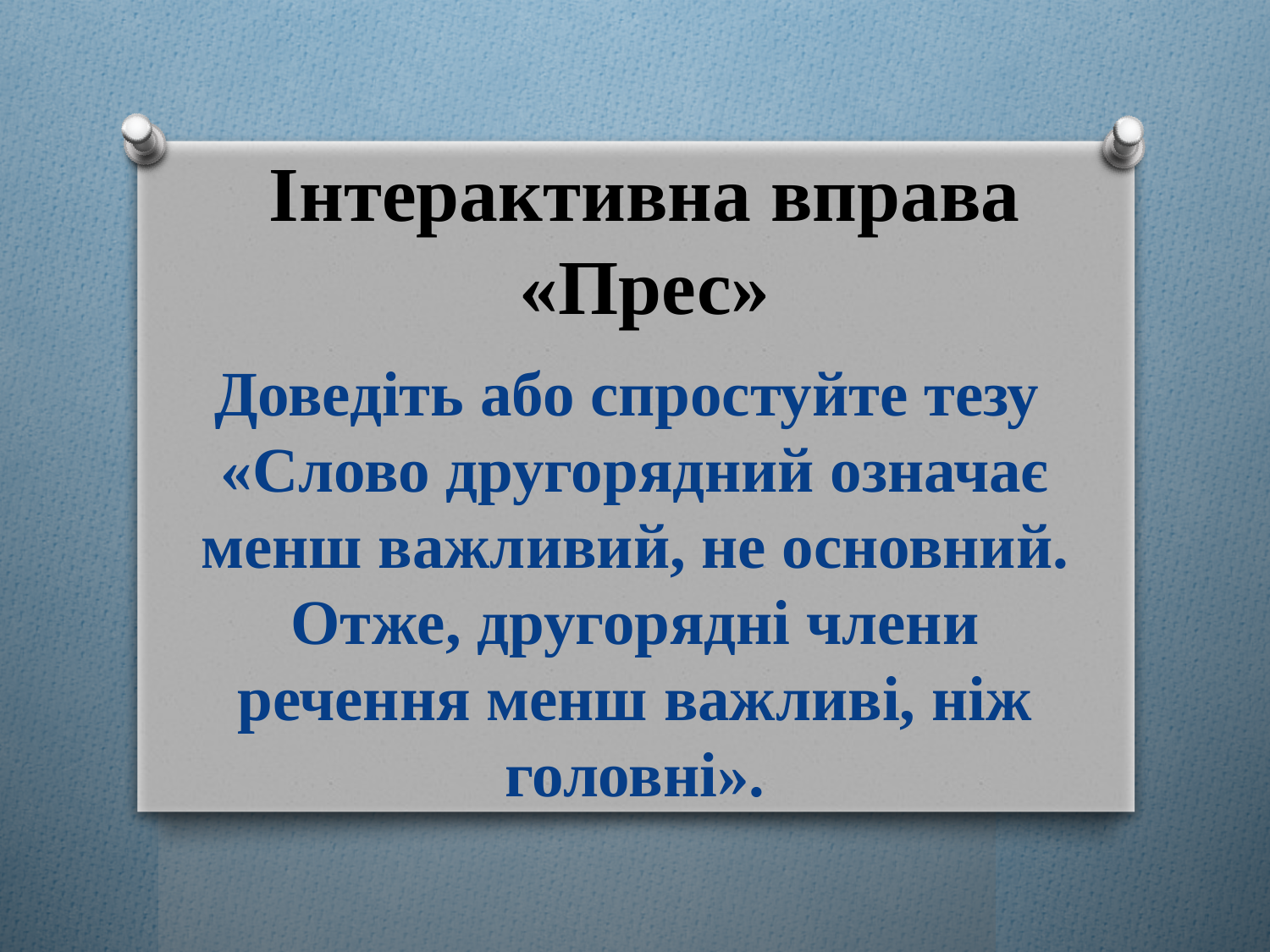

# Інтерактивна вправа «Прес»
Доведіть або спростуйте тезу  «Слово другорядний означає менш важливий, не основний. Отже, другорядні члени речення менш важливі, ніж головні».